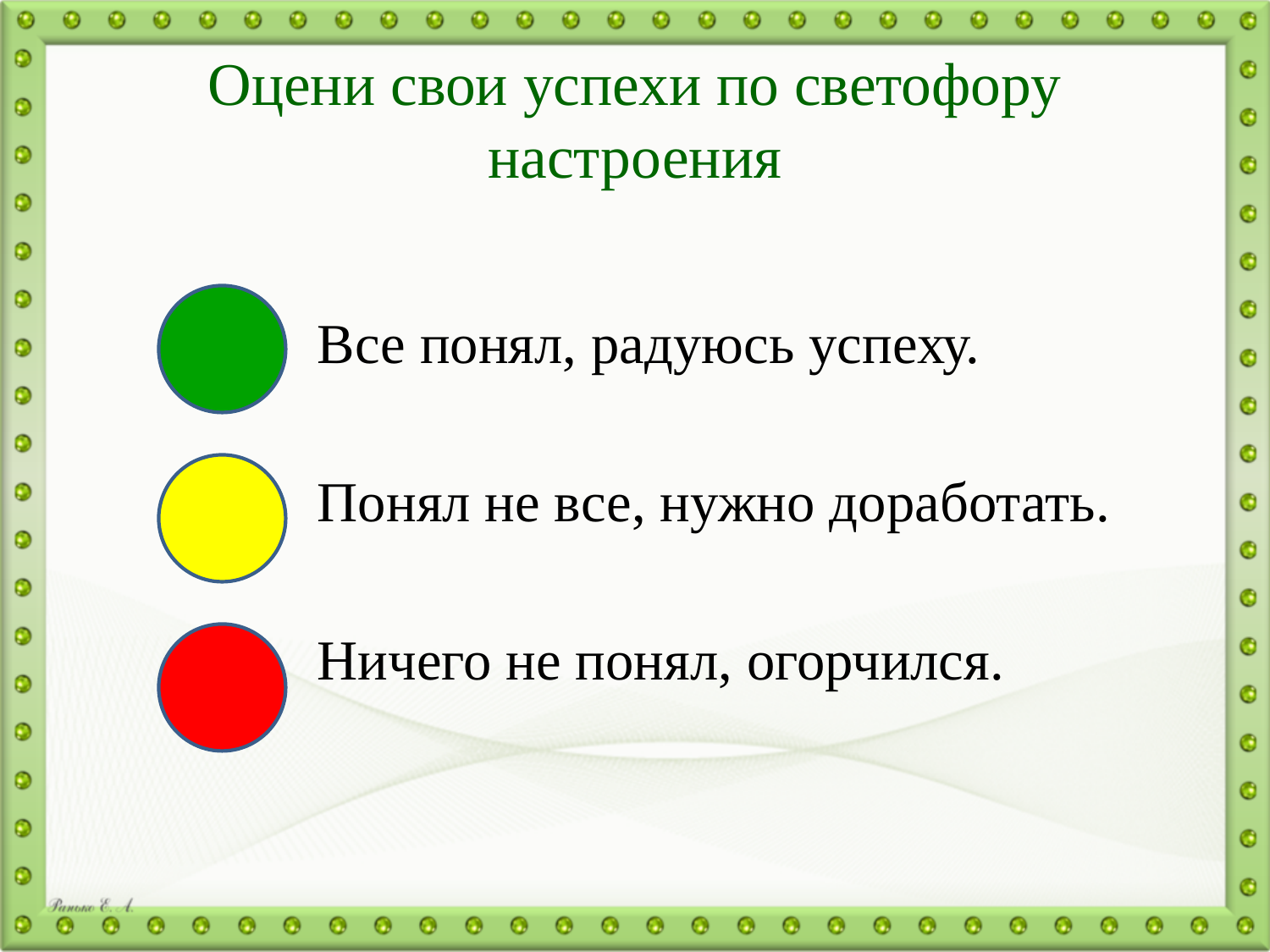

# Оцени свои успехи по светофору настроения

                 Все понял, радуюсь успеху.

                 Понял не все, нужно доработать.

                 Ничего не понял, огорчился.